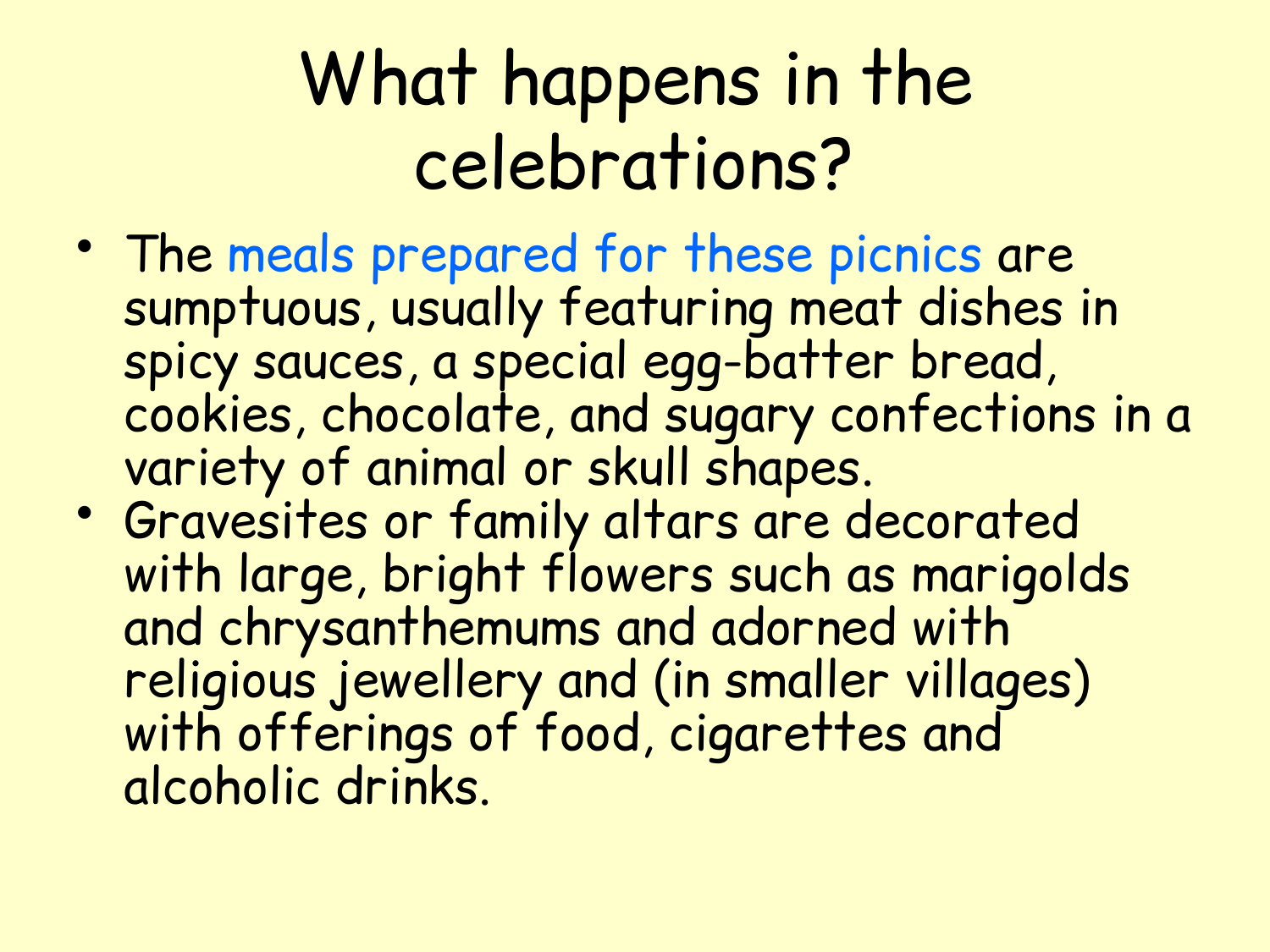

# What happens in the celebrations?

The meals prepared for these picnics are sumptuous, usually featuring meat dishes in spicy sauces, a special egg-batter bread, cookies, chocolate, and sugary confections in a variety of animal or skull shapes.
Gravesites or family altars are decorated with large, bright flowers such as marigolds and chrysanthemums and adorned with religious jewellery and (in smaller villages) with offerings of food, cigarettes and alcoholic drinks.